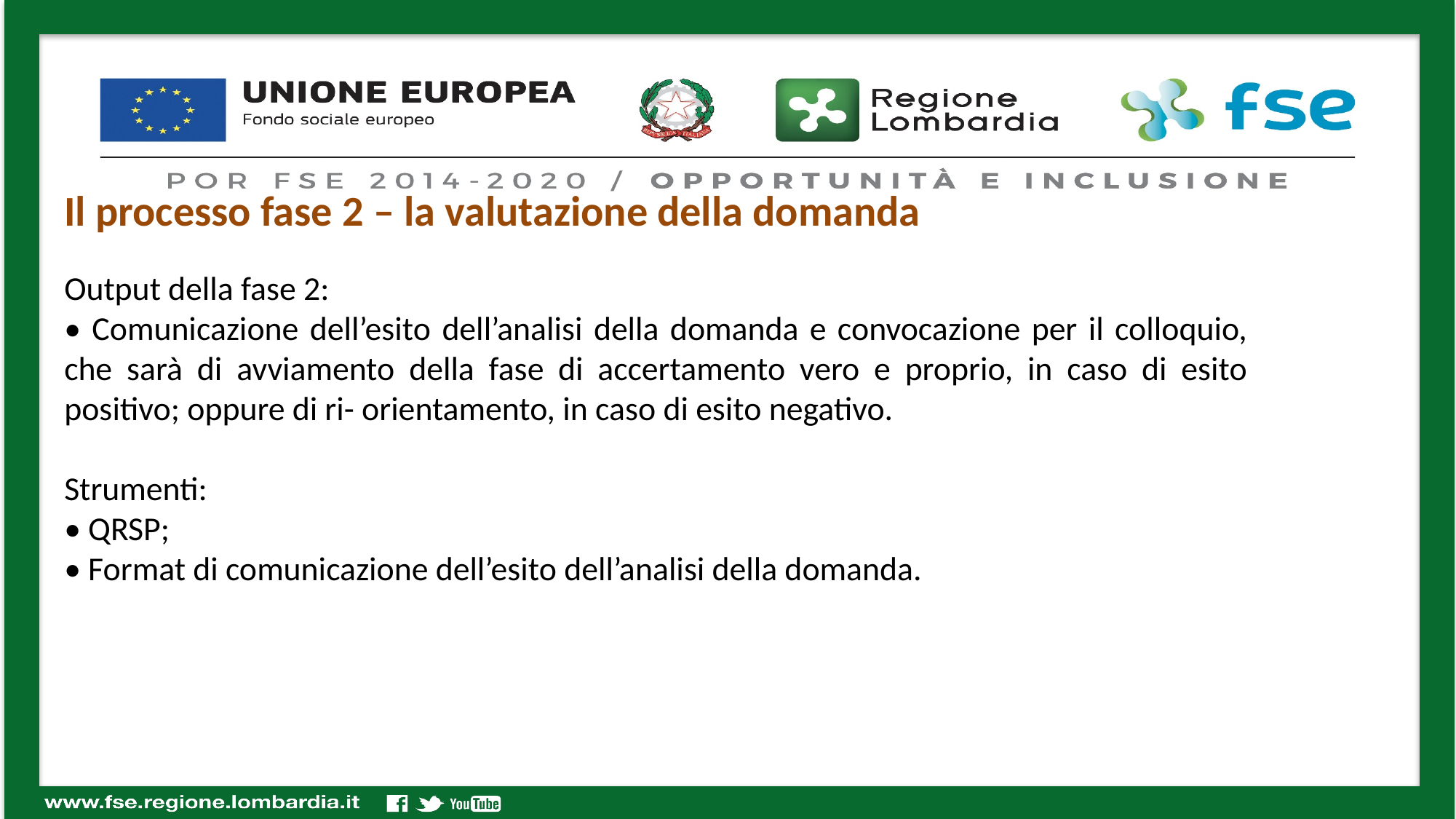

Il processo fase 2 – la valutazione della domanda
Output della fase 2:
• Comunicazione dell’esito dell’analisi della domanda e convocazione per il colloquio, che sarà di avviamento della fase di accertamento vero e proprio, in caso di esito positivo; oppure di ri- orientamento, in caso di esito negativo.

Strumenti:
• QRSP;
• Format di comunicazione dell’esito dell’analisi della domanda.